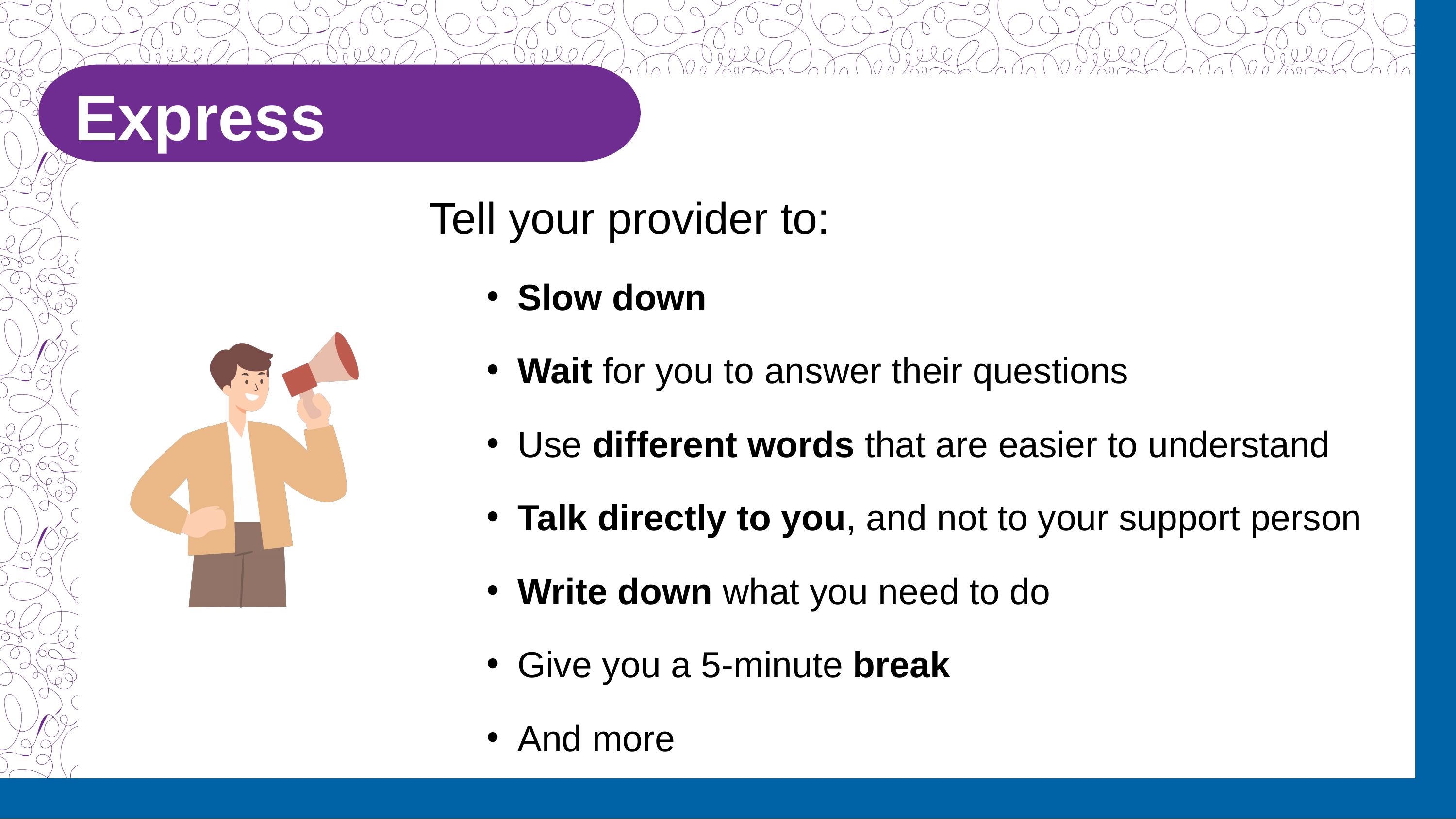

Express Yourself!

Tell your provider to:
Slow down
Wait for you to answer their questions
Use different words that are easier to understand
Talk directly to you, and not to your support person
Write down what you need to do
Give you a 5-minute break
And more